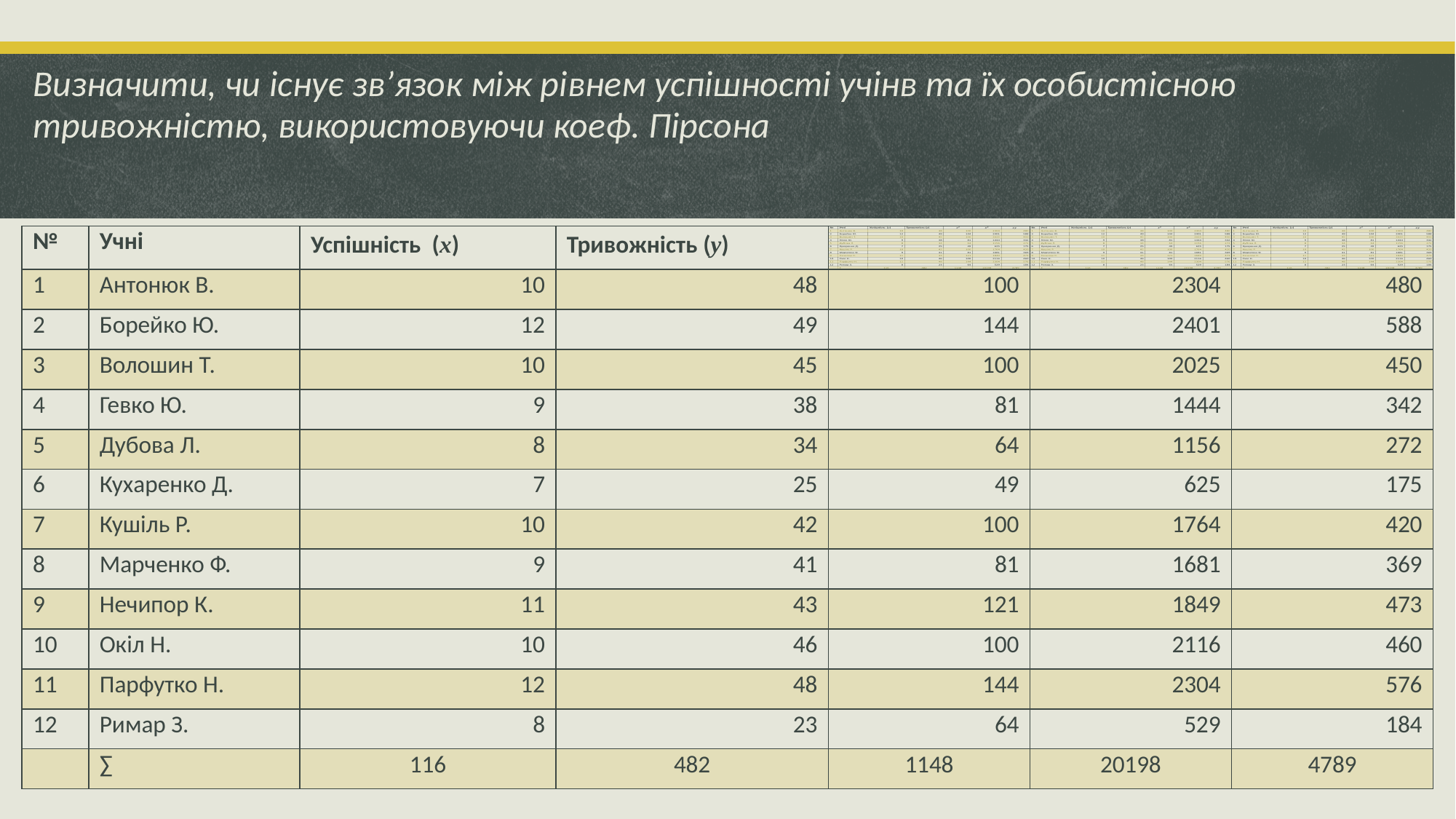

# Визначити, чи існує зв’язок між рівнем успішності учінв та їх особистісною тривожністю, використовуючи коеф. Пірсона
| № | Учні | Успішність (x) | Тривожність (y) |  |  |  |
| --- | --- | --- | --- | --- | --- | --- |
| 1 | Антонюк В. | 10 | 48 | 100 | 2304 | 480 |
| 2 | Борейко Ю. | 12 | 49 | 144 | 2401 | 588 |
| 3 | Волошин Т. | 10 | 45 | 100 | 2025 | 450 |
| 4 | Гевко Ю. | 9 | 38 | 81 | 1444 | 342 |
| 5 | Дубова Л. | 8 | 34 | 64 | 1156 | 272 |
| 6 | Кухаренко Д. | 7 | 25 | 49 | 625 | 175 |
| 7 | Кушіль Р. | 10 | 42 | 100 | 1764 | 420 |
| 8 | Марченко Ф. | 9 | 41 | 81 | 1681 | 369 |
| 9 | Нечипор К. | 11 | 43 | 121 | 1849 | 473 |
| 10 | Окіл Н. | 10 | 46 | 100 | 2116 | 460 |
| 11 | Парфутко Н. | 12 | 48 | 144 | 2304 | 576 |
| 12 | Римар З. | 8 | 23 | 64 | 529 | 184 |
|  | ∑ | 116 | 482 | 1148 | 20198 | 4789 |